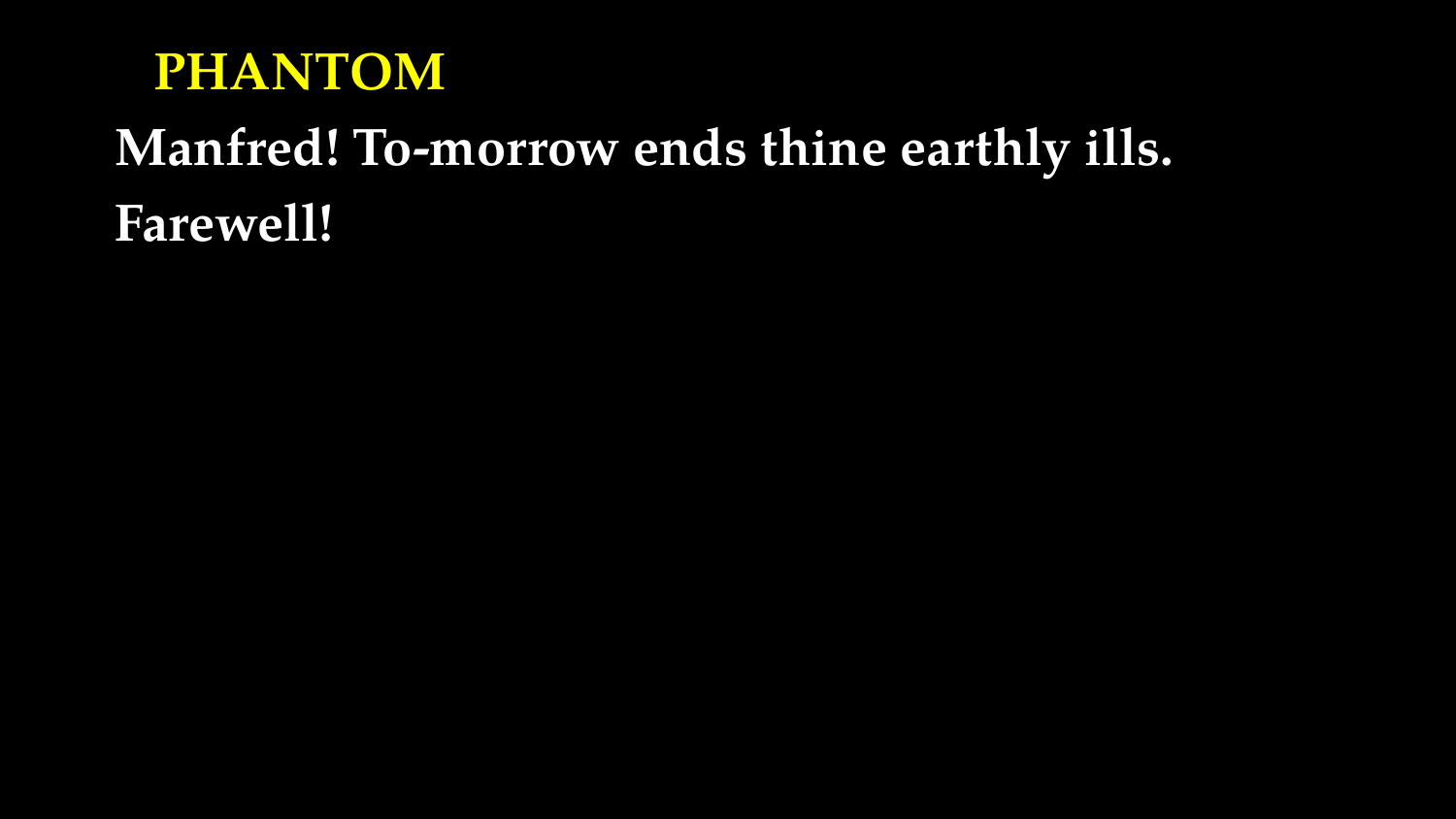

# PHANTOM Manfred! To-morrow ends thine earthly ills. Farewell!